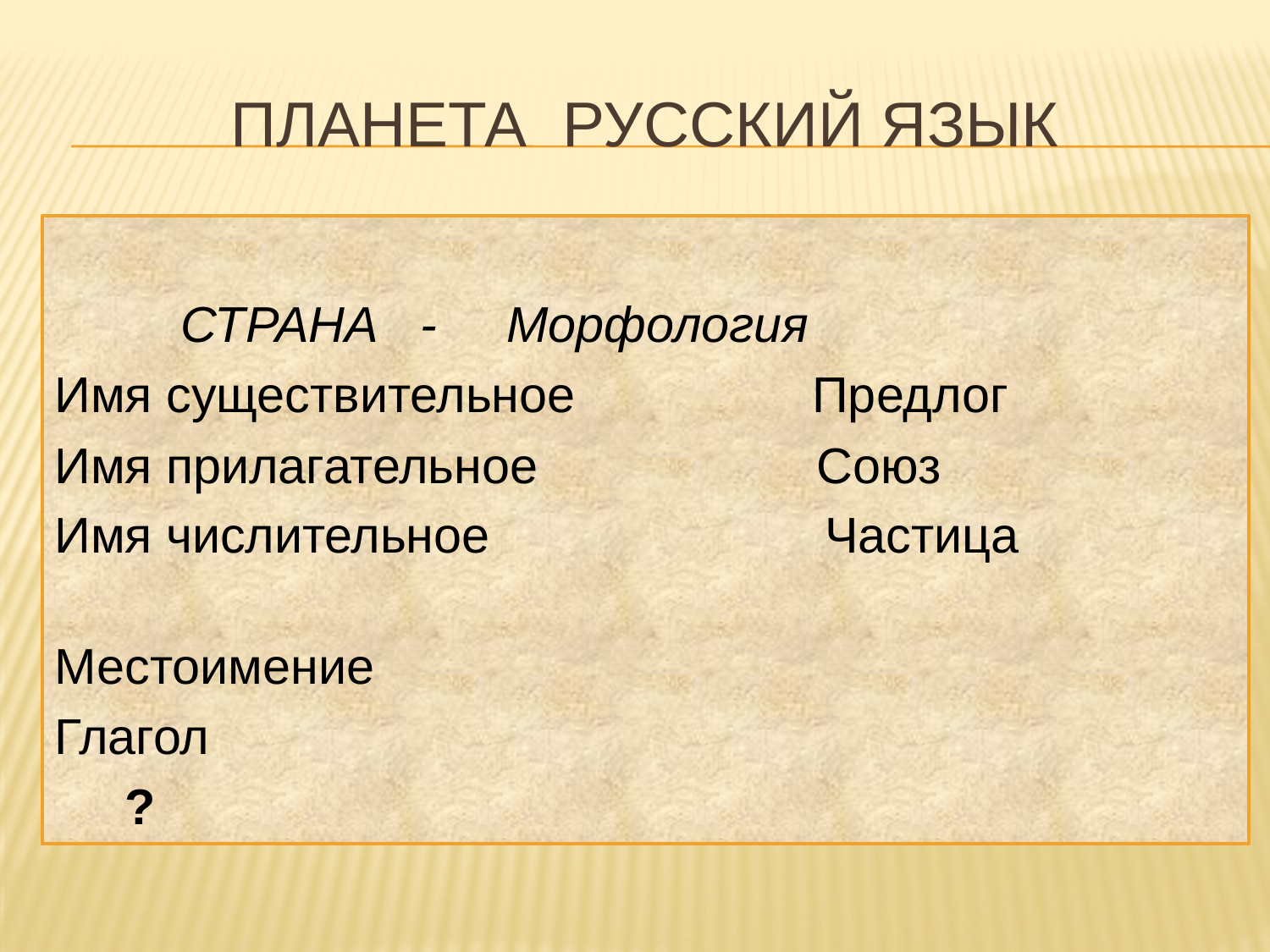

# Планета  Русский язык

         СТРАНА   -     Морфология
Имя существительное                 Предлог
Имя прилагательное                    Союз
Имя числительное                        Частица
Местоимение
Глагол
     ?